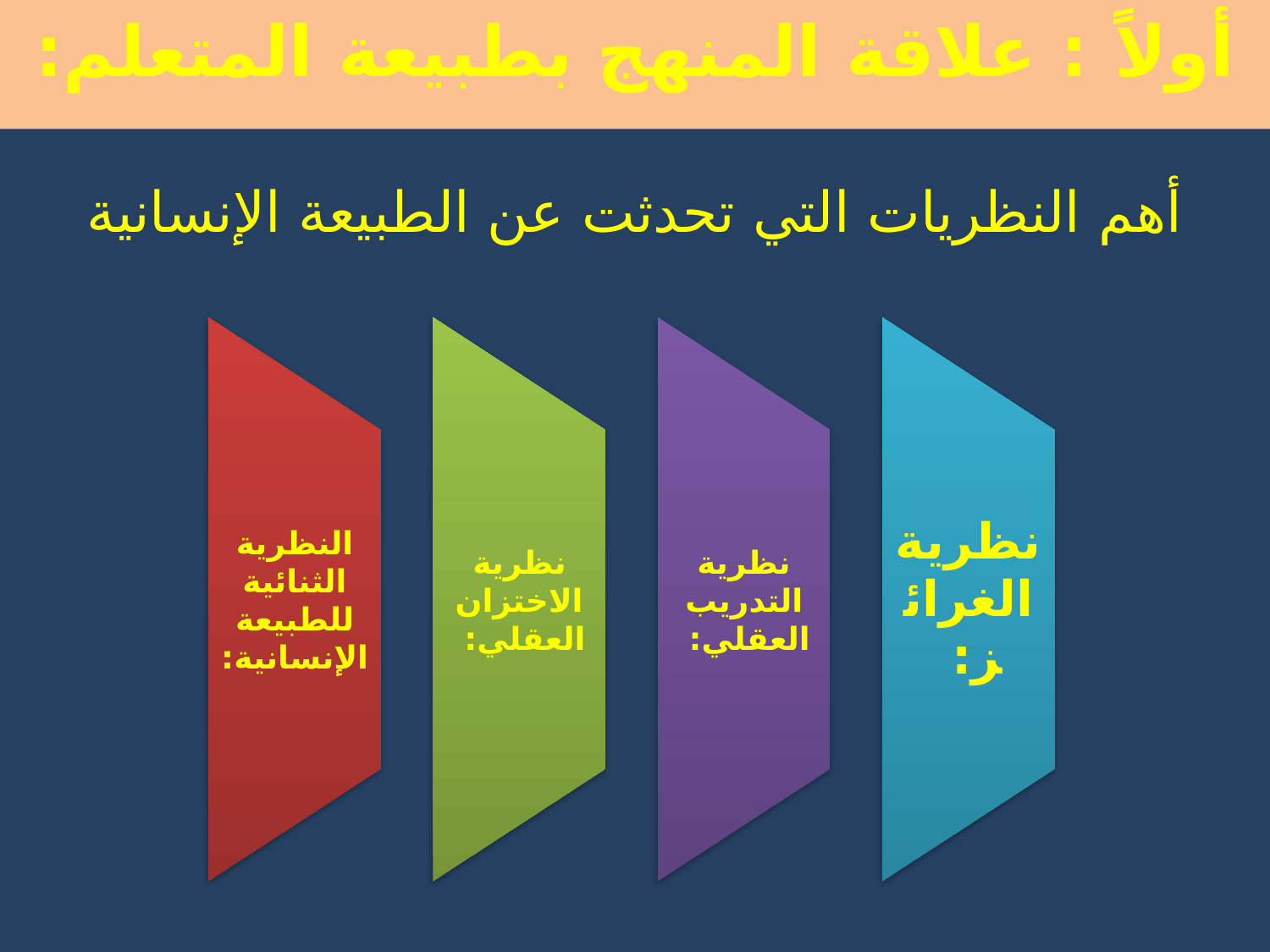

أولاً : علاقة المنهج بطبيعة المتعلم:

أهم النظريات التي تحدثت عن الطبيعة الإنسانية

نظرية التدريب العقلي:
نظرية الغرائز: